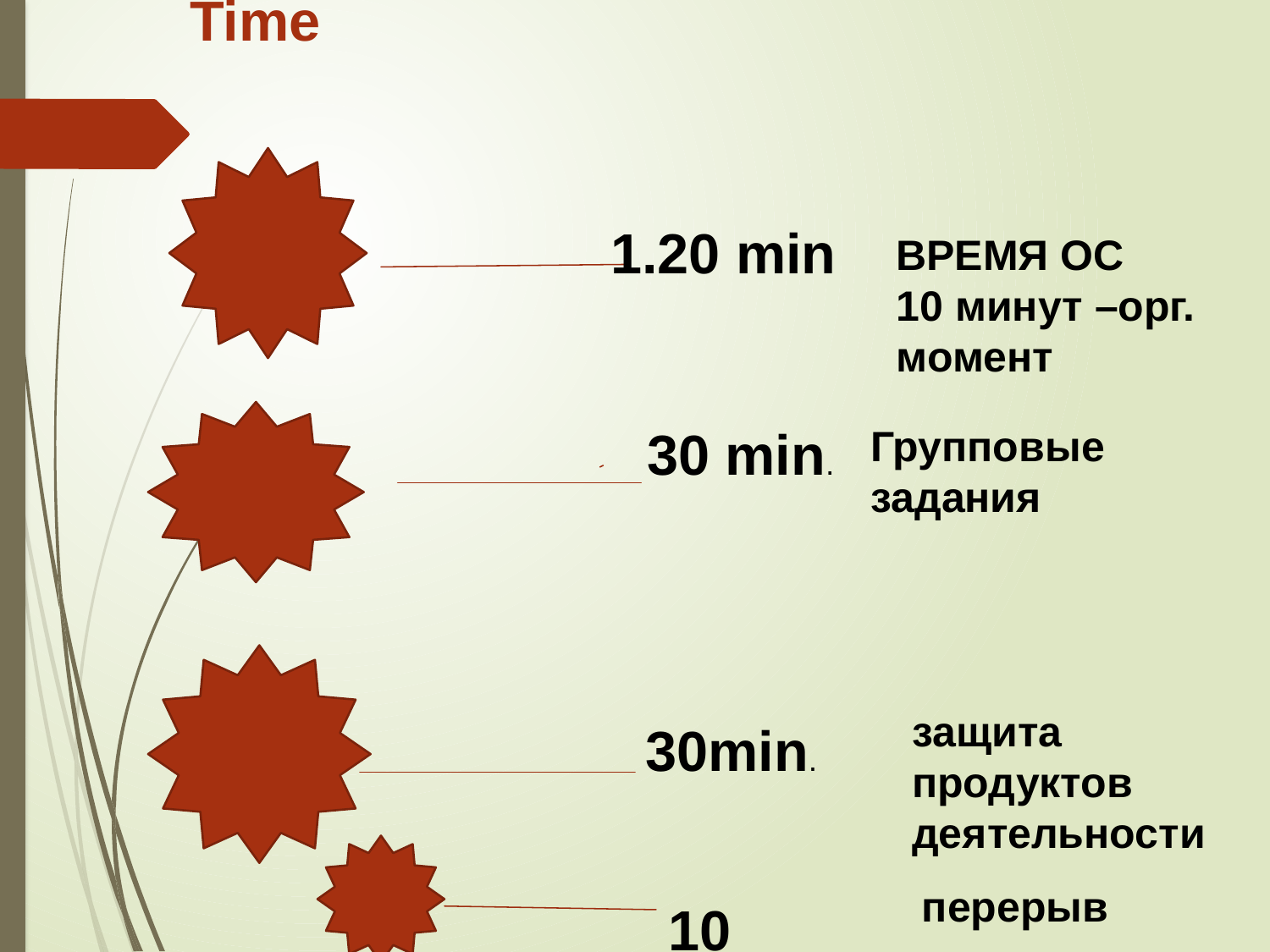

Time

1.20 min
ВРЕМЯ ОС
10 минут –орг. момент

  30 min.
Групповые задания

защита продуктов деятельности
      30min.

перерыв
10 min